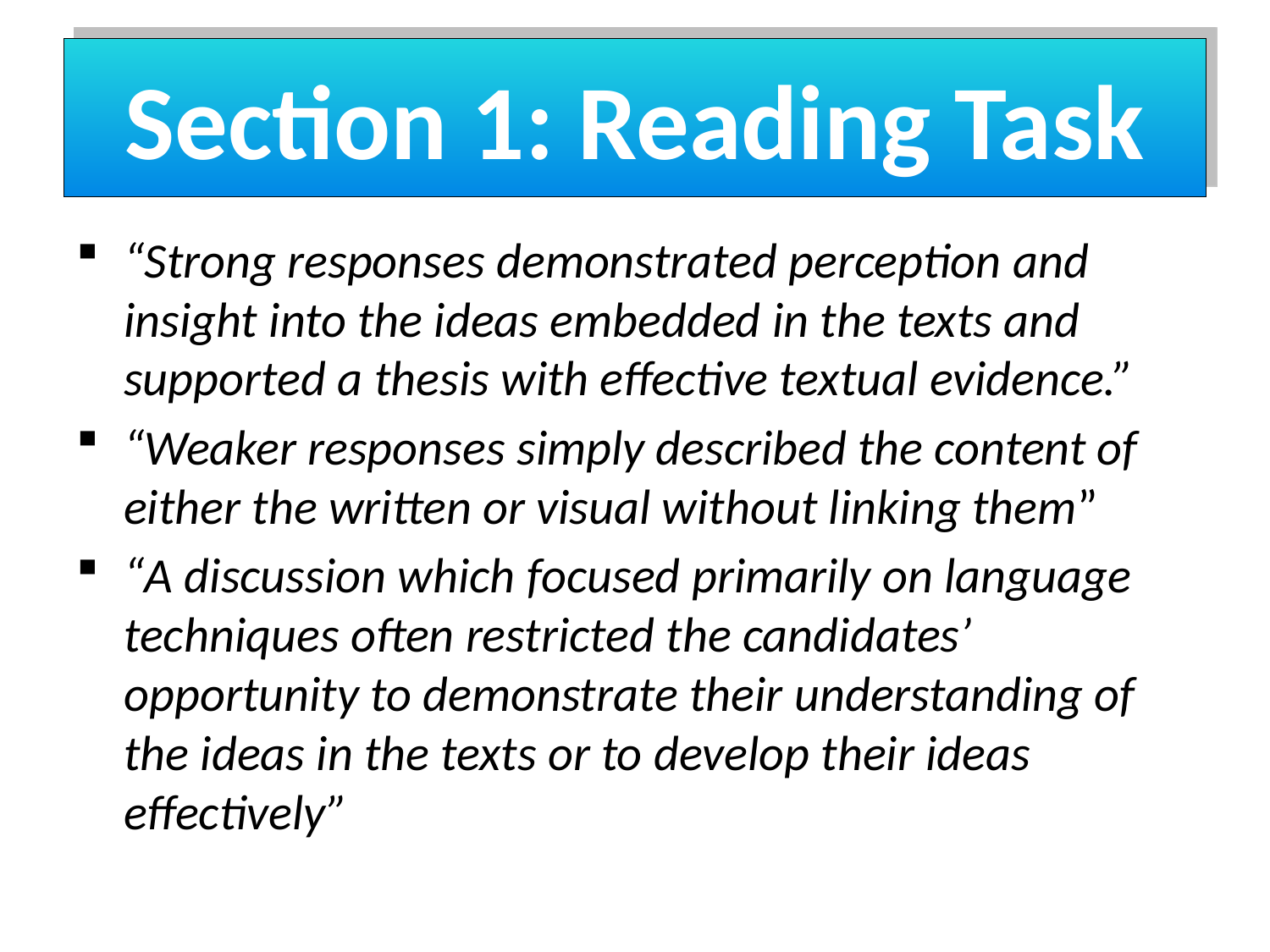

# Section 1: Reading Task
“Strong responses demonstrated perception and insight into the ideas embedded in the texts and supported a thesis with effective textual evidence.”
“Weaker responses simply described the content of either the written or visual without linking them”
“A discussion which focused primarily on language techniques often restricted the candidates’ opportunity to demonstrate their understanding of the ideas in the texts or to develop their ideas effectively”